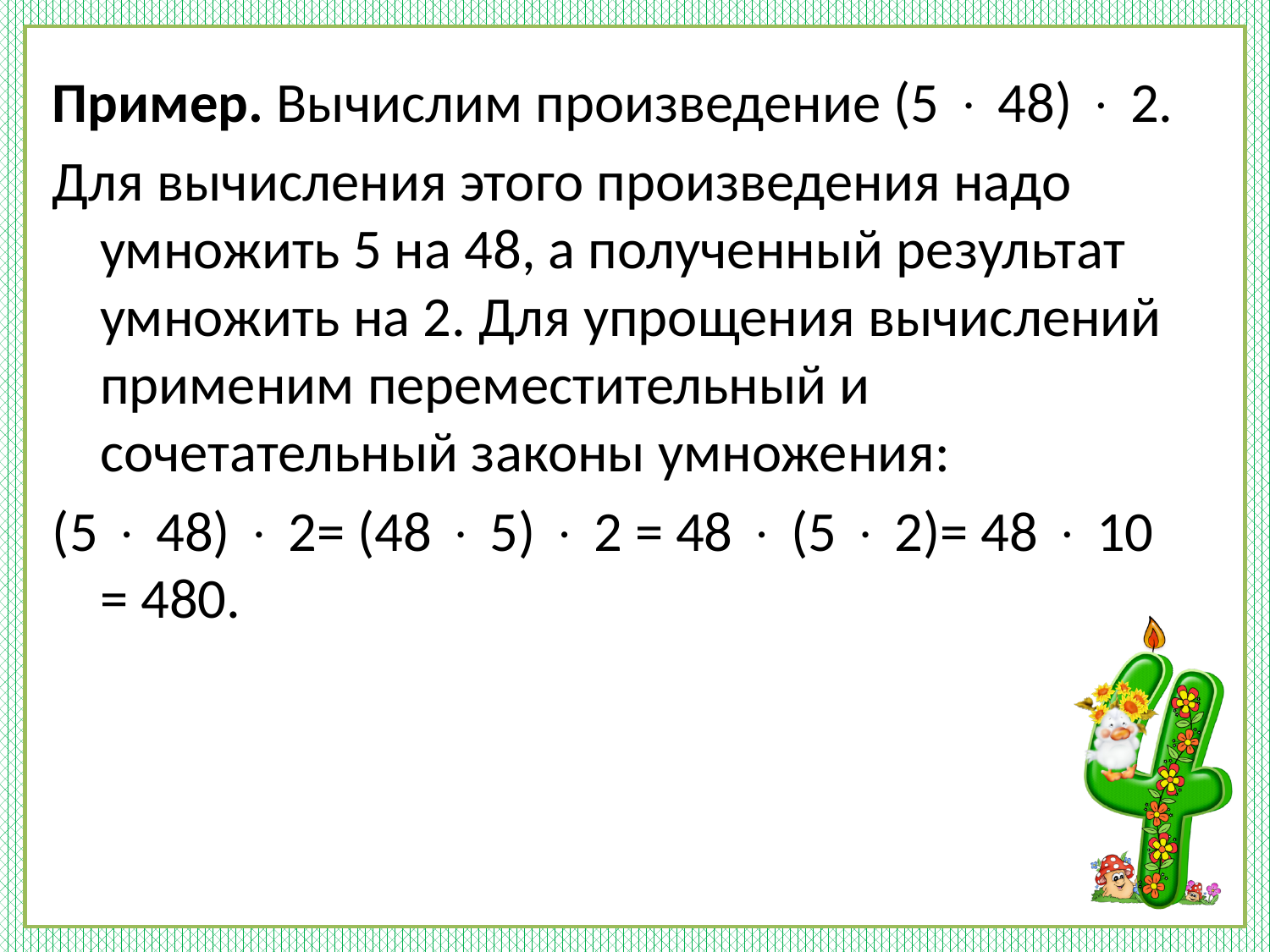

Пример. Вычислим произведение (5 ⋅ 48) ⋅ 2.
Для вычисления этого произведения надо умножить 5 на 48, а полученный результат умножить на 2. Для упрощения вычислений применим переместительный и сочетательный законы умножения:
(5 ⋅ 48) ⋅ 2= (48 ⋅ 5) ⋅ 2 = 48 ⋅ (5 ⋅ 2)= 48 ⋅ 10 = 480.